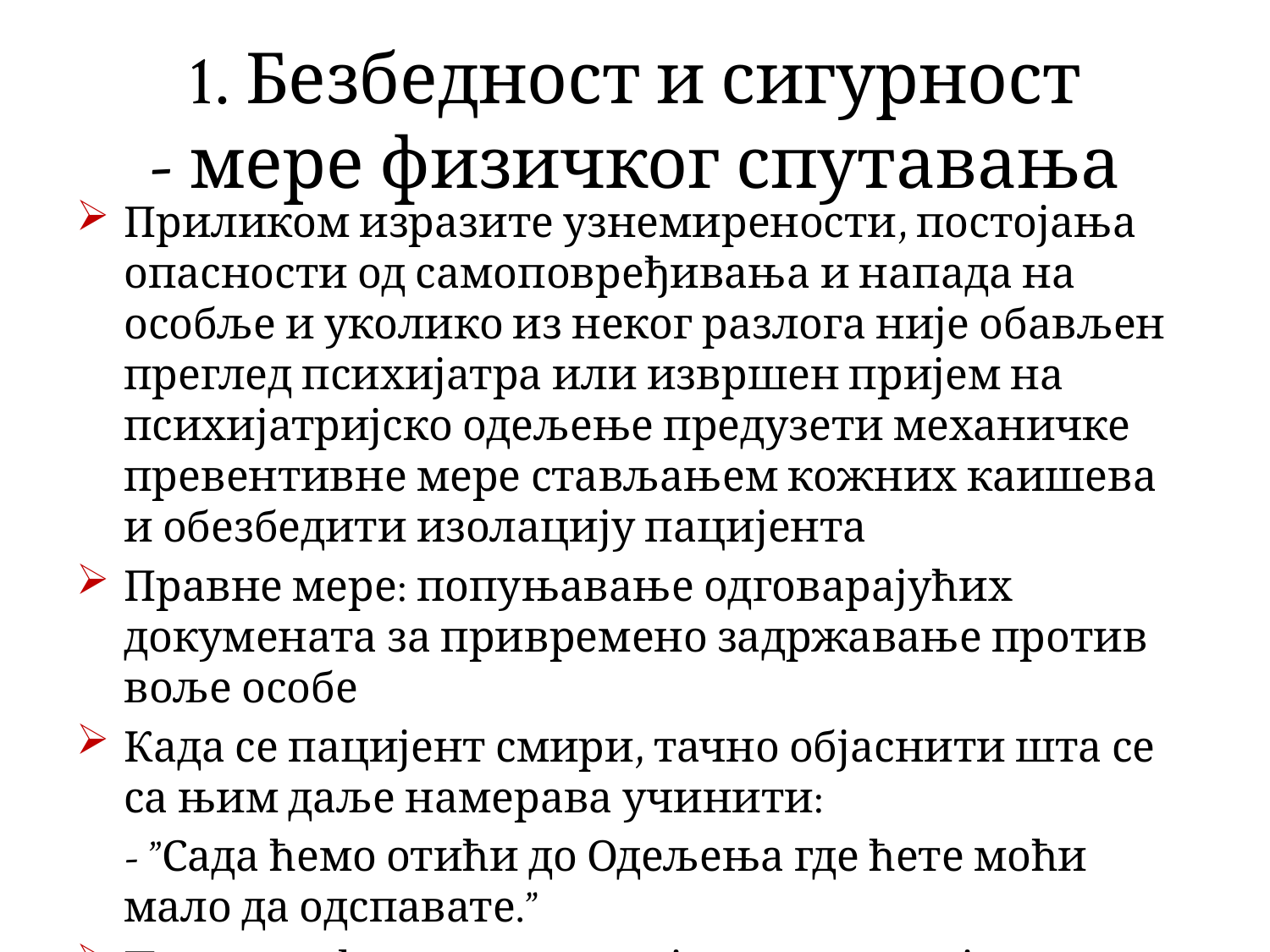

# 1. Безбедност и сигурност - мере физичког спутавања
Приликом изразите узнемирености, постојања опасности од самоповређивања и напада на особље и уколико из неког разлога није обављен преглед психијатра или извршен пријем на психијатријско одељење предузети механичке превентивне мере стављањем кожних каишева и обезбедити изолацију пацијента
Правне мере: попуњавање одговарајућих докумената за привремено задржавање против воље особе
Када се пацијент смири, тачно објаснити шта се са њим даље намерава учинити:
	- ”Сада ћемо отићи до Одељења где ћете моћи мало да одспавате.”
Примена фармакотерапије по извештају психијатра